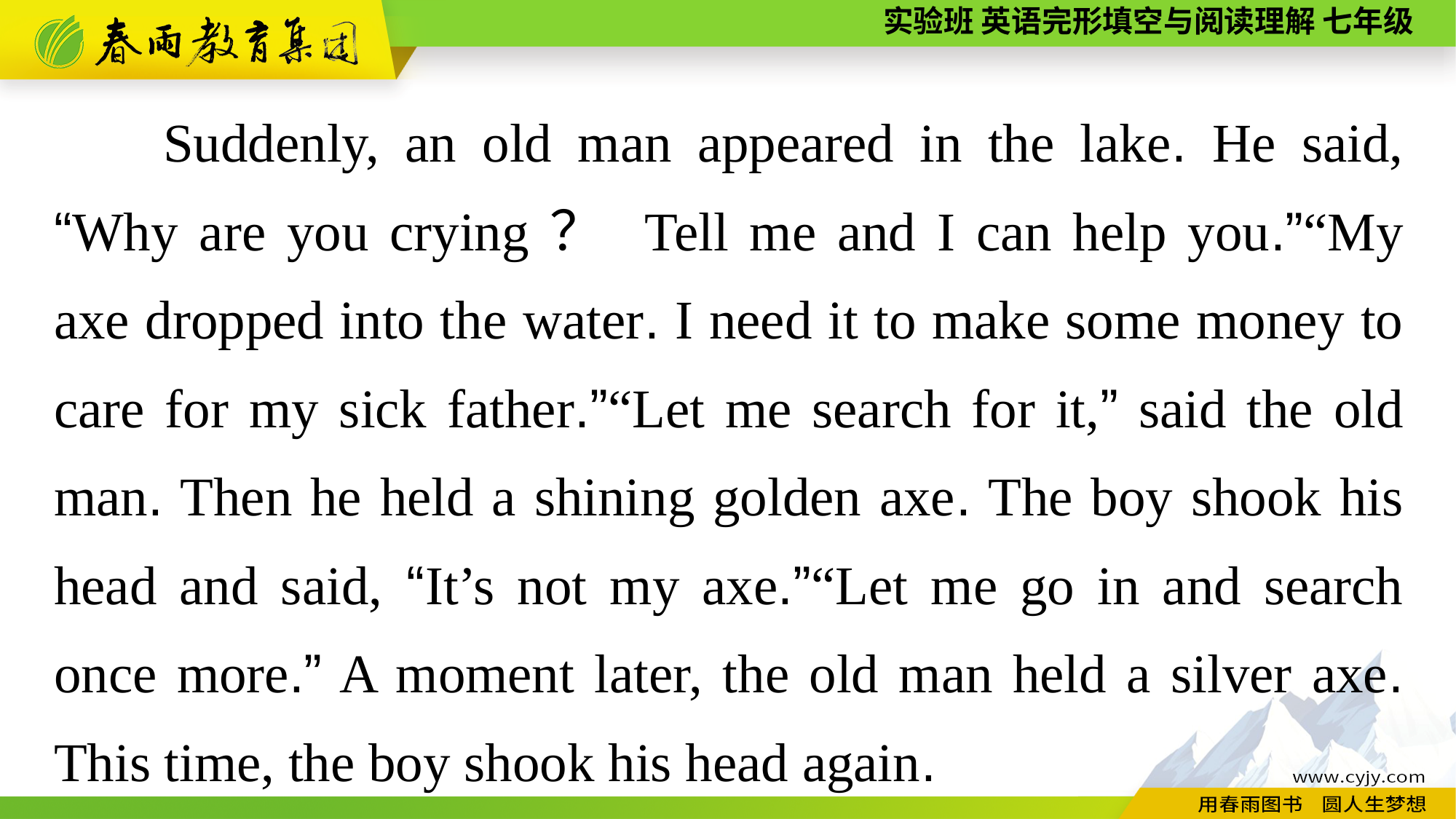

Suddenly, an old man appeared in the lake. He said, “Why are you crying？ Tell me and I can help you.”“My axe dropped into the water. I need it to make some money to care for my sick father.”“Let me search for it,” said the old man. Then he held a shining golden axe. The boy shook his head and said, “It’s not my axe.”“Let me go in and search once more.” A moment later, the old man held a silver axe. This time, the boy shook his head again.